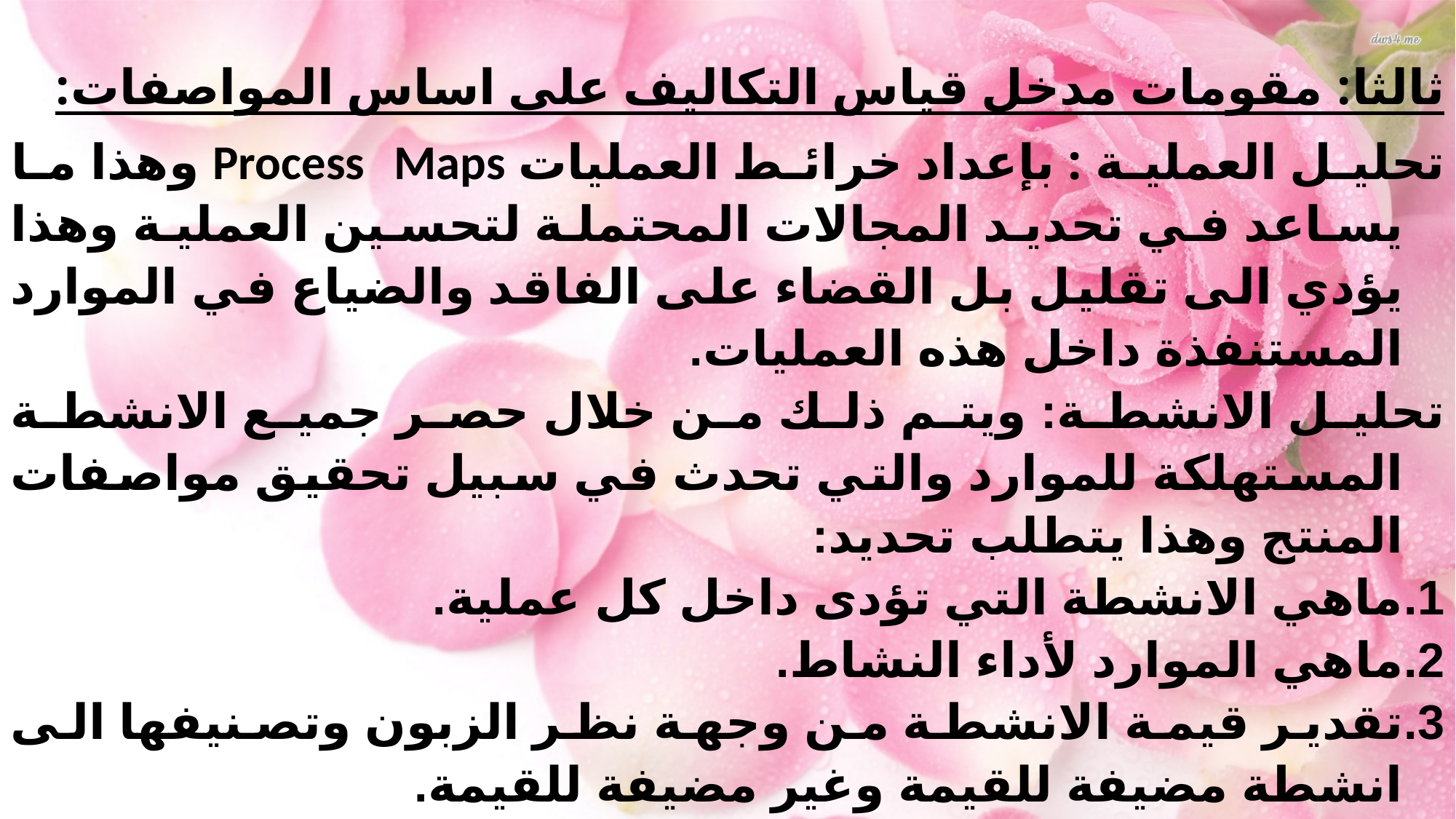

ثالثا: مقومات مدخل قياس التكاليف على اساس المواصفات:
تحليل العملية : بإعداد خرائط العمليات Process Maps وهذا ما يساعد في تحديد المجالات المحتملة لتحسين العملية وهذا يؤدي الى تقليل بل القضاء على الفاقد والضياع في الموارد المستنفذة داخل هذه العمليات.
تحليل الانشطة: ويتم ذلك من خلال حصر جميع الانشطة المستهلكة للموارد والتي تحدث في سبيل تحقيق مواصفات المنتج وهذا يتطلب تحديد:
ماهي الانشطة التي تؤدى داخل كل عملية.
ماهي الموارد لأداء النشاط.
تقدير قيمة الانشطة من وجهة نظر الزبون وتصنيفها الى انشطة مضيفة للقيمة وغير مضيفة للقيمة.
ت-الاهتمام بمستويات انجاز كل مواصفة: باعتبار ان تكلفة المنتج تتحدد في ضوء تكلفة كل مستوى من مستويات انجازها.